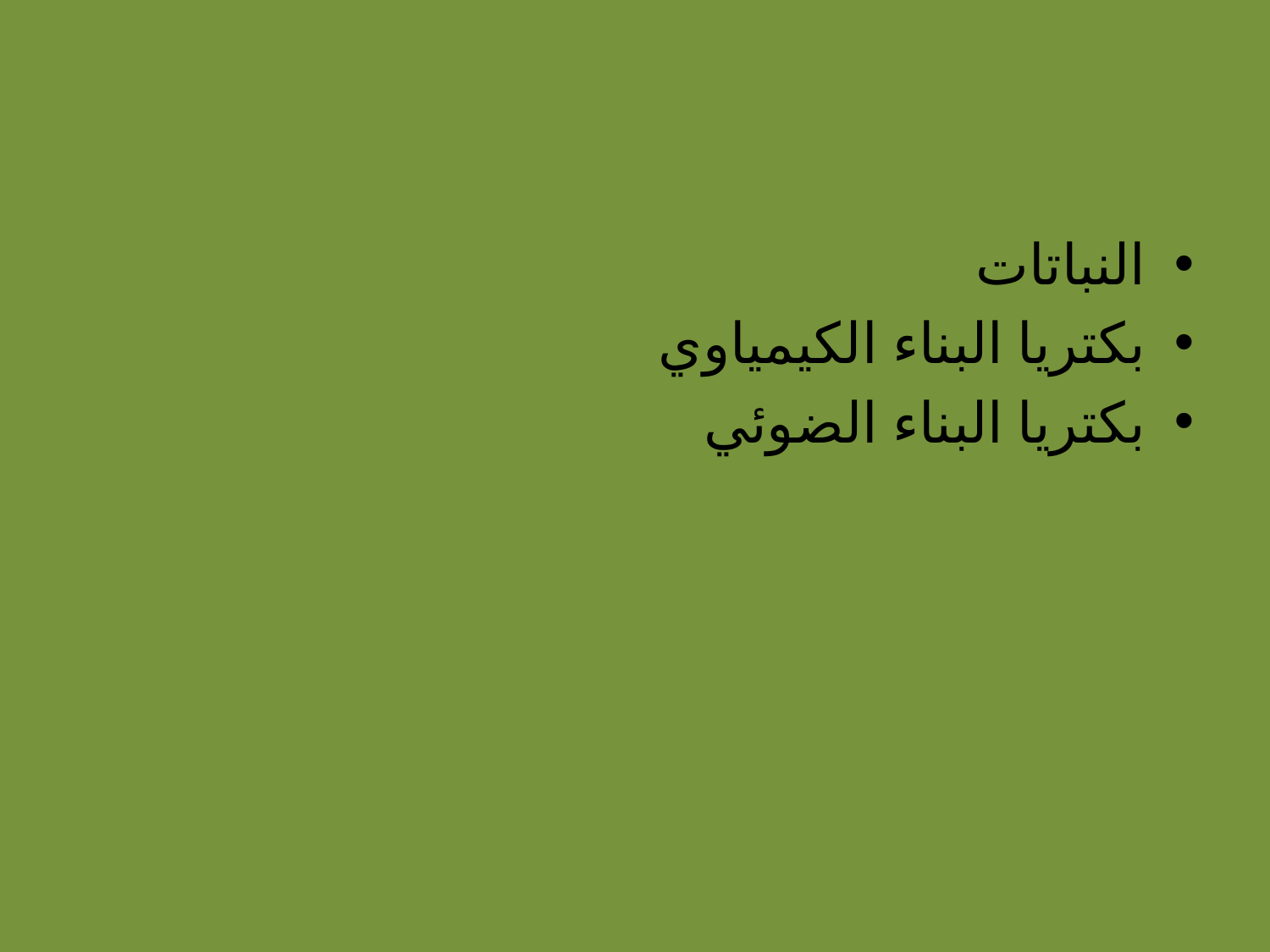

#
النباتات
بكتريا البناء الكيمياوي
بكتريا البناء الضوئي